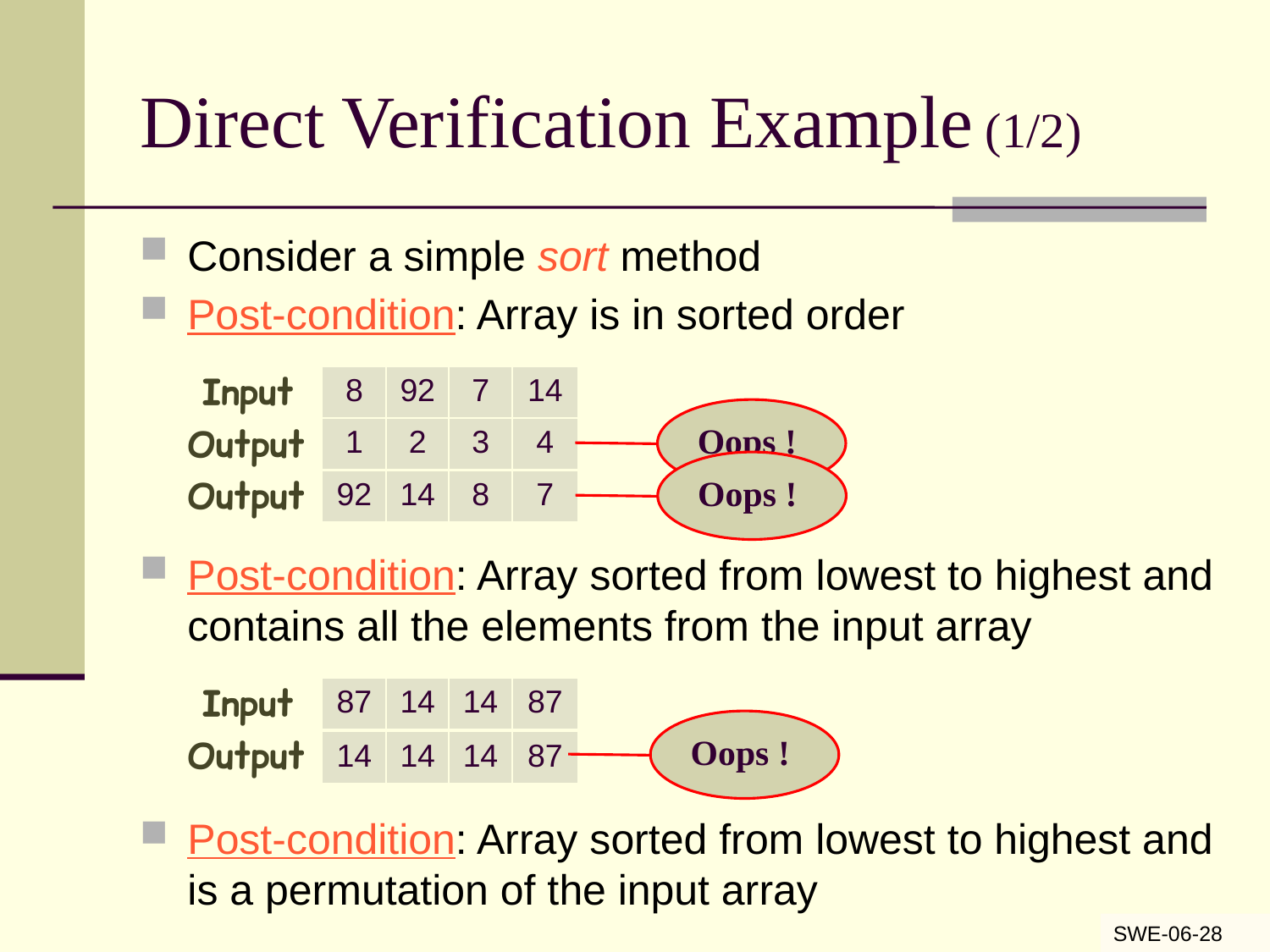

# Direct Verification Example (1/2)
Consider a simple sort method
Post-condition: Array is in sorted order
Input
| 8 | 92 | 7 | 14 |
| --- | --- | --- | --- |
Oops !
Output
| 1 | 2 | 3 | 4 |
| --- | --- | --- | --- |
Oops !
Output
| 92 | 14 | 8 | 7 |
| --- | --- | --- | --- |
Post-condition: Array sorted from lowest to highest and contains all the elements from the input array
Input
| 87 | 14 | 14 | 87 |
| --- | --- | --- | --- |
Oops !
Output
| 14 | 14 | 14 | 87 |
| --- | --- | --- | --- |
Post-condition: Array sorted from lowest to highest and is a permutation of the input array